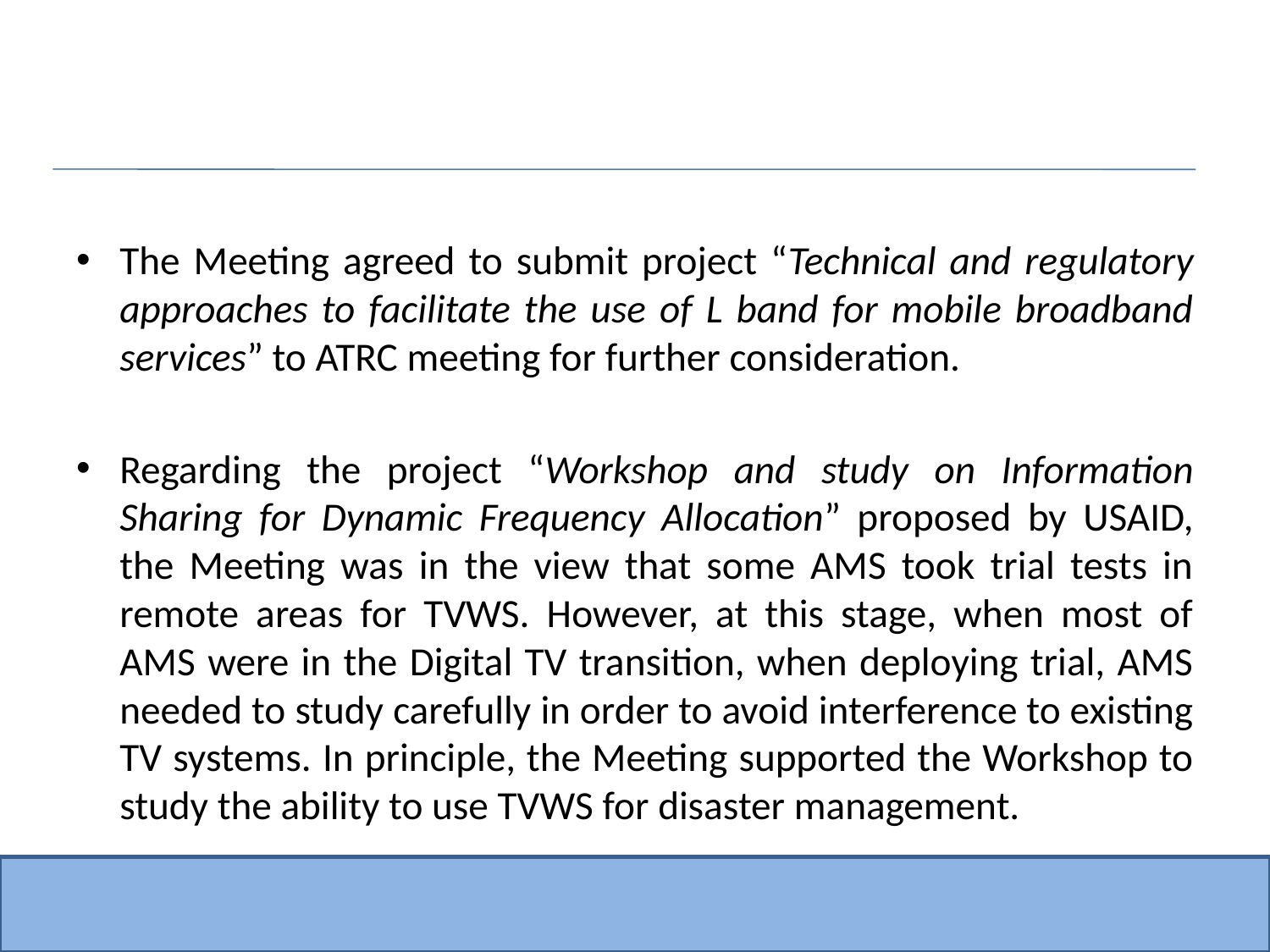

#
The Meeting agreed to submit project “Technical and regulatory approaches to facilitate the use of L band for mobile broadband services” to ATRC meeting for further consideration.

Regarding the project “Workshop and study on Information Sharing for Dynamic Frequency Allocation” proposed by USAID, the Meeting was in the view that some AMS took trial tests in remote areas for TVWS. However, at this stage, when most of AMS were in the Digital TV transition, when deploying trial, AMS needed to study carefully in order to avoid interference to existing TV systems. In principle, the Meeting supported the Workshop to study the ability to use TVWS for disaster management.